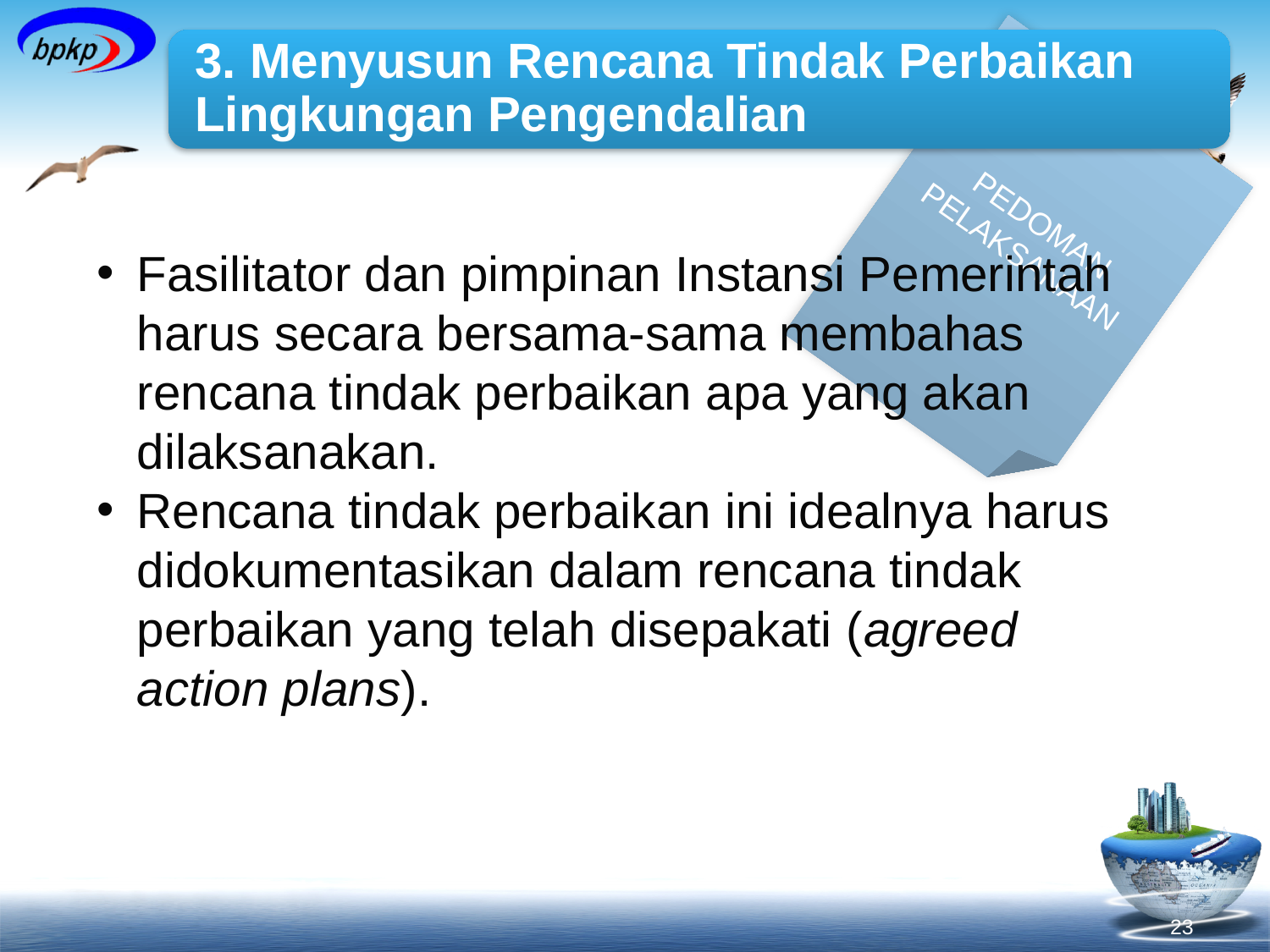

3. Menyusun Rencana Tindak Perbaikan Lingkungan Pengendalian
PEDOMAN PELAKSANAAN
Fasilitator dan pimpinan Instansi Pemerintah harus secara bersama-sama membahas rencana tindak perbaikan apa yang akan dilaksanakan.
Rencana tindak perbaikan ini idealnya harus didokumentasikan dalam rencana tindak perbaikan yang telah disepakati (agreed action plans).
23